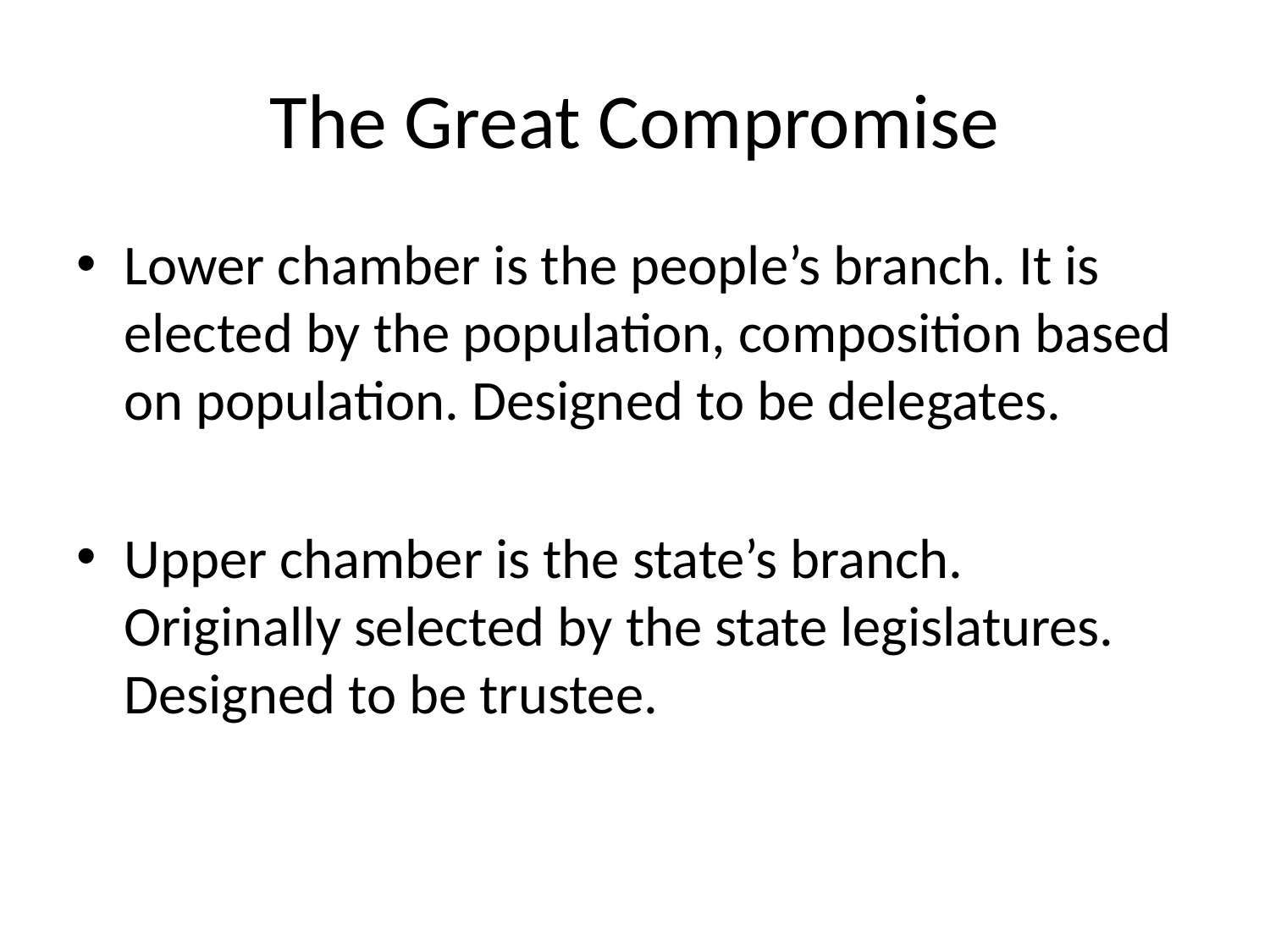

# The Great Compromise
Lower chamber is the people’s branch. It is elected by the population, composition based on population. Designed to be delegates.

Upper chamber is the state’s branch. Originally selected by the state legislatures. Designed to be trustee.